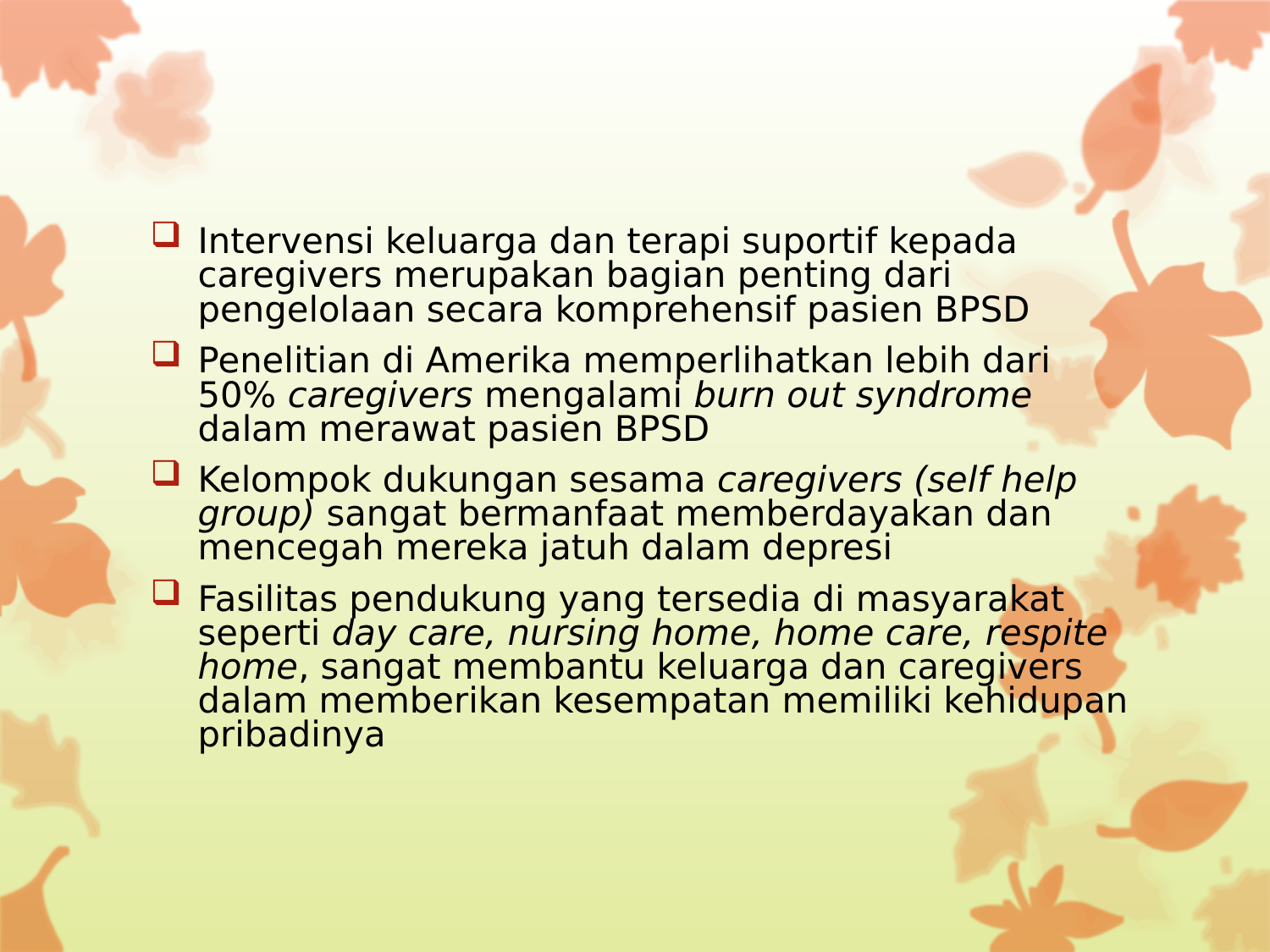

Intervensi keluarga dan terapi suportif kepada caregivers merupakan bagian penting dari pengelolaan secara komprehensif pasien BPSD
Penelitian di Amerika memperlihatkan lebih dari 50% caregivers mengalami burn out syndrome dalam merawat pasien BPSD
Kelompok dukungan sesama caregivers (self help group) sangat bermanfaat memberdayakan dan mencegah mereka jatuh dalam depresi
Fasilitas pendukung yang tersedia di masyarakat seperti day care, nursing home, home care, respite home, sangat membantu keluarga dan caregivers dalam memberikan kesempatan memiliki kehidupan pribadinya